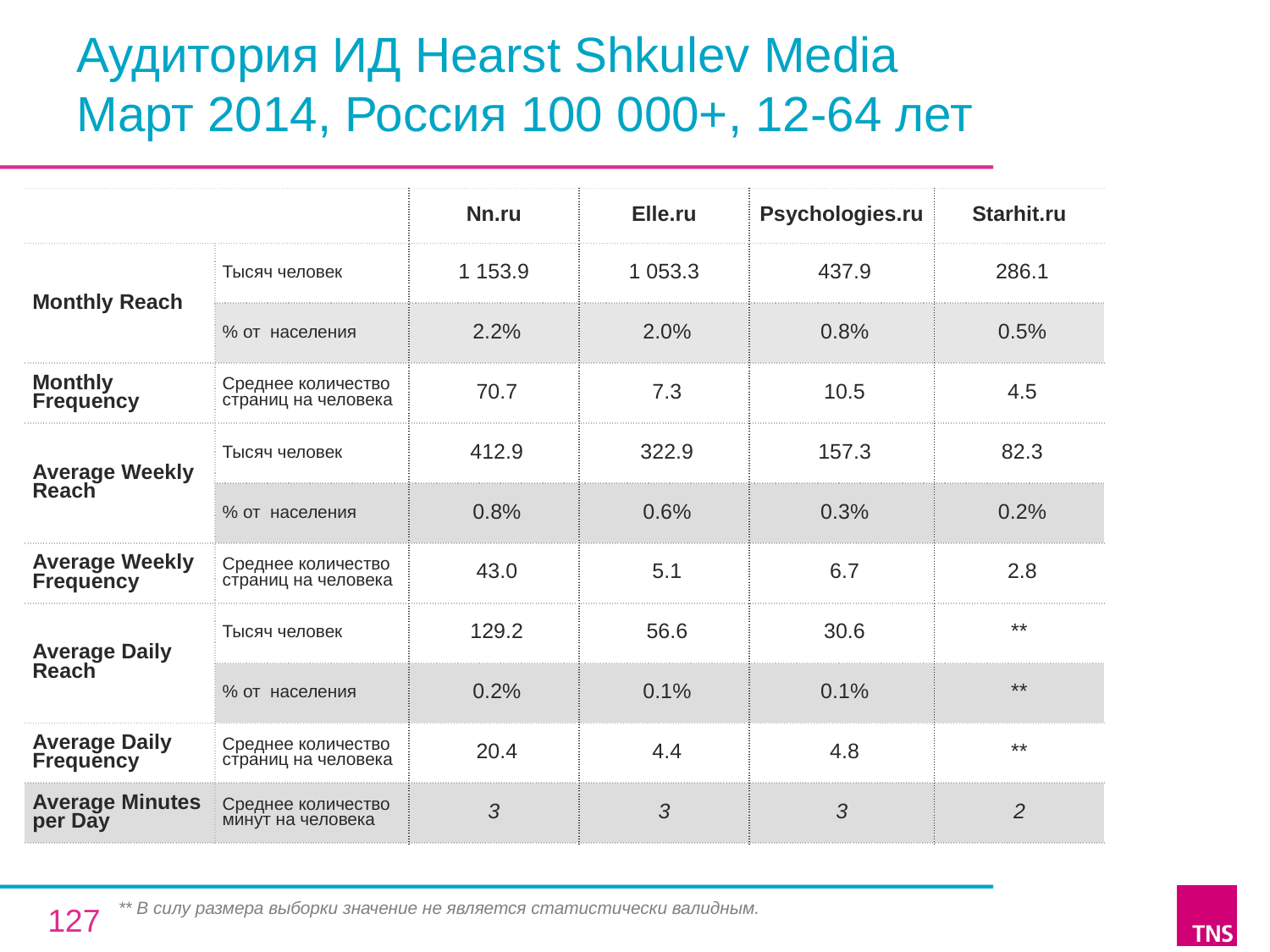

# Аудитория ИД Hearst Shkulev Media Март 2014, Россия 100 000+, 12-64 лет
|  |  | Nn.ru | Elle.ru | Psychologies.ru | Starhit.ru |
| --- | --- | --- | --- | --- | --- |
| Monthly Reach | Тысяч человек | 1 153.9 | 1 053.3 | 437.9 | 286.1 |
|  | % от населения | 2.2% | 2.0% | 0.8% | 0.5% |
| Monthly Frequency | Среднее количество страниц на человека | 70.7 | 7.3 | 10.5 | 4.5 |
| Average Weekly Reach | Тысяч человек | 412.9 | 322.9 | 157.3 | 82.3 |
|  | % от населения | 0.8% | 0.6% | 0.3% | 0.2% |
| Average Weekly Frequency | Среднее количество страниц на человека | 43.0 | 5.1 | 6.7 | 2.8 |
| Average Daily Reach | Тысяч человек | 129.2 | 56.6 | 30.6 | \*\* |
|  | % от населения | 0.2% | 0.1% | 0.1% | \*\* |
| Average Daily Frequency | Среднее количество страниц на человека | 20.4 | 4.4 | 4.8 | \*\* |
| Average Minutes per Day | Среднее количество минут на человека | 3 | 3 | 3 | 2 |
** В силу размера выборки значение не является статистически валидным.
127